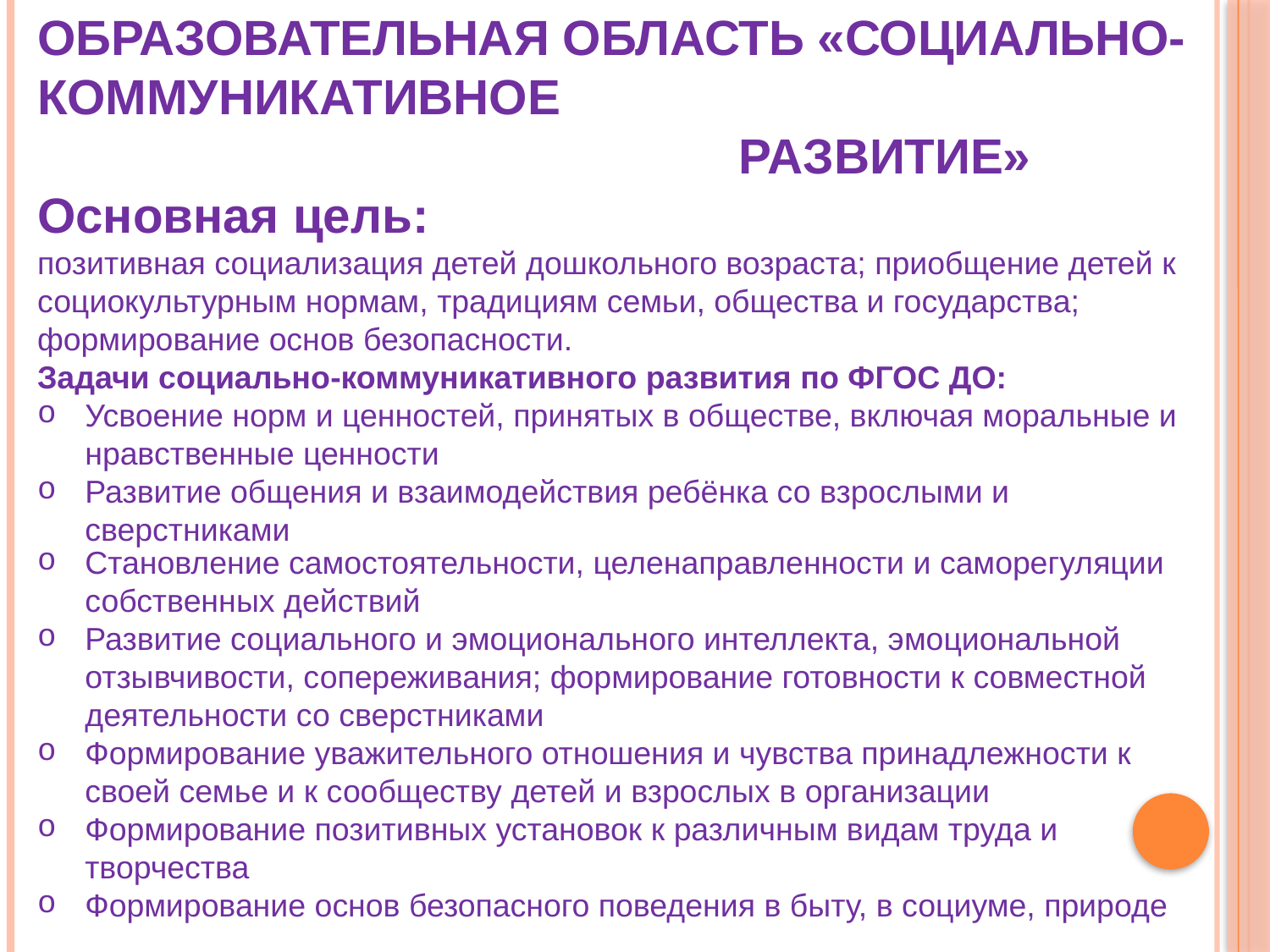

ОБРАЗОВАТЕЛЬНАЯ ОБЛАСТЬ «СОЦИАЛЬНО-КОММУНИКАТИВНОЕ
                                                   РАЗВИТИЕ»
Основная цель:
позитивная социализация детей дошкольного возраста; приобщение детей к социокультурным нормам, традициям семьи, общества и государства; формирование основ безопасности.
Задачи социально-коммуникативного развития по ФГОС ДО:
Усвоение норм и ценностей, принятых в обществе, включая моральные и нравственные ценности
Развитие общения и взаимодействия ребёнка со взрослыми и сверстниками
Становление самостоятельности, целенаправленности и саморегуляции собственных действий
Развитие социального и эмоционального интеллекта, эмоциональной отзывчивости, сопереживания; формирование готовности к совместной деятельности со сверстниками
Формирование уважительного отношения и чувства принадлежности к своей семье и к сообществу детей и взрослых в организации
Формирование позитивных установок к различным видам труда и творчества
Формирование основ безопасного поведения в быту, в социуме, природе